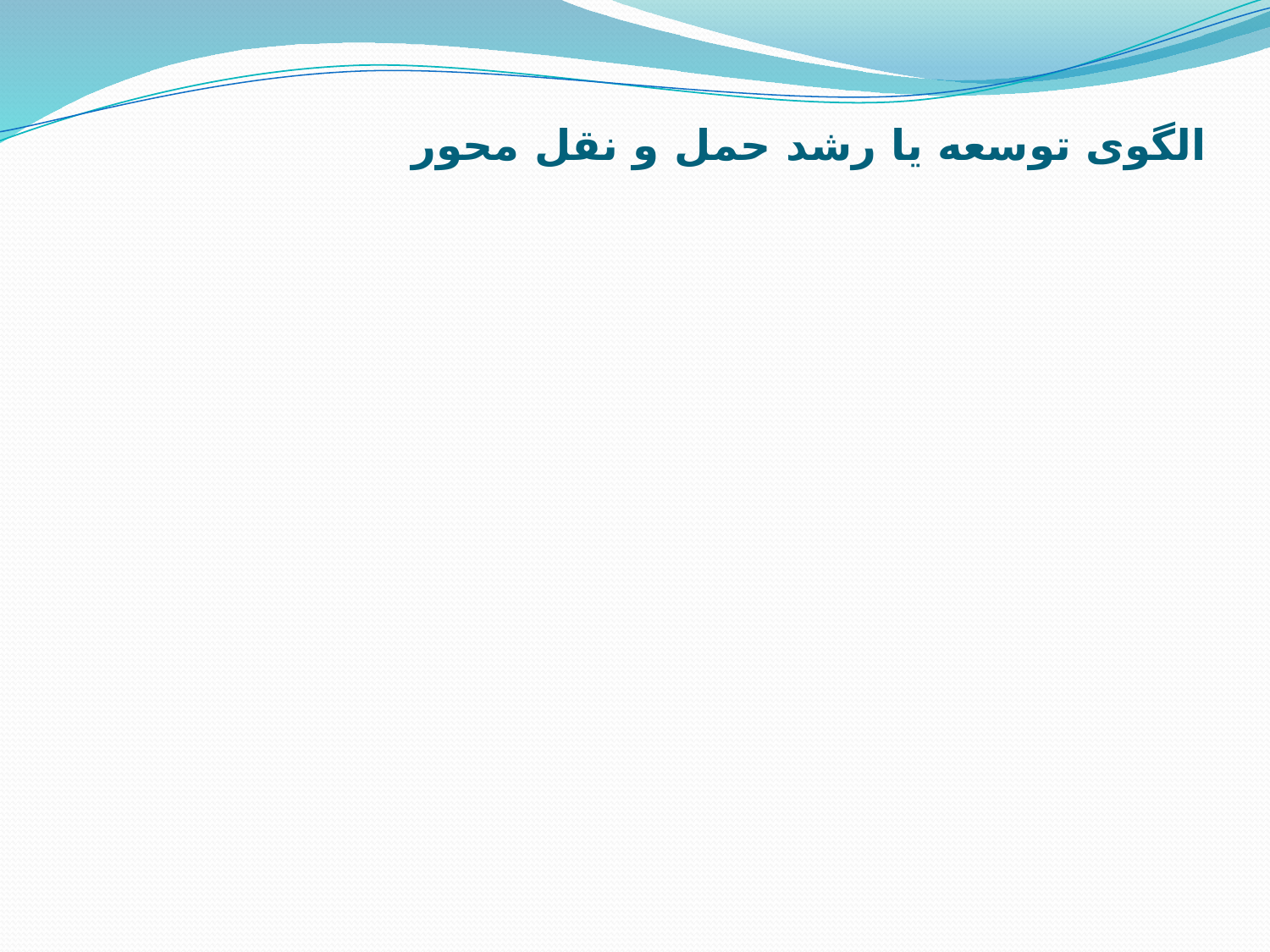

# الگوی توسعه یا رشد حمل و نقل محور